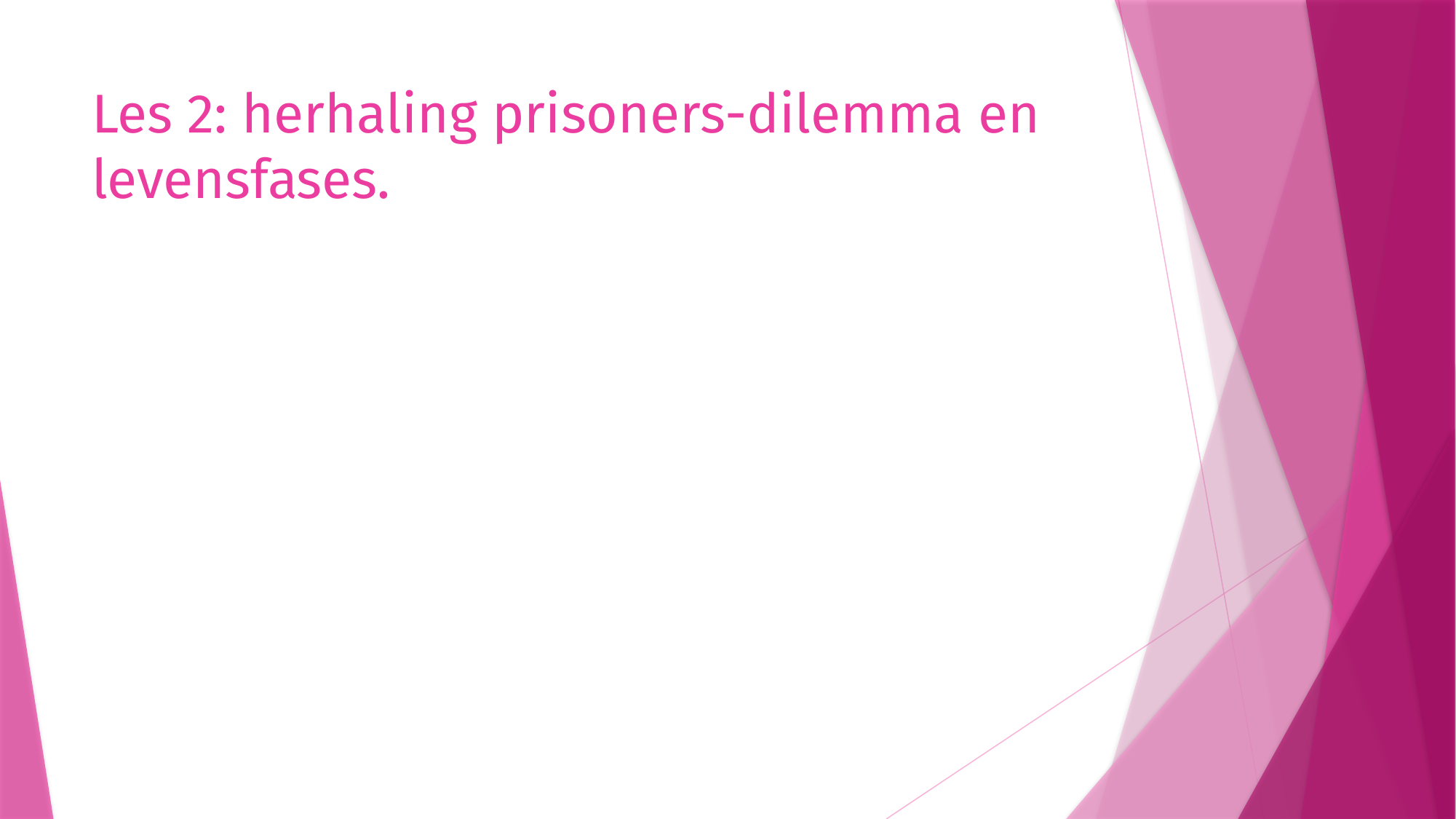

# Les 2: herhaling prisoners-dilemma en levensfases.